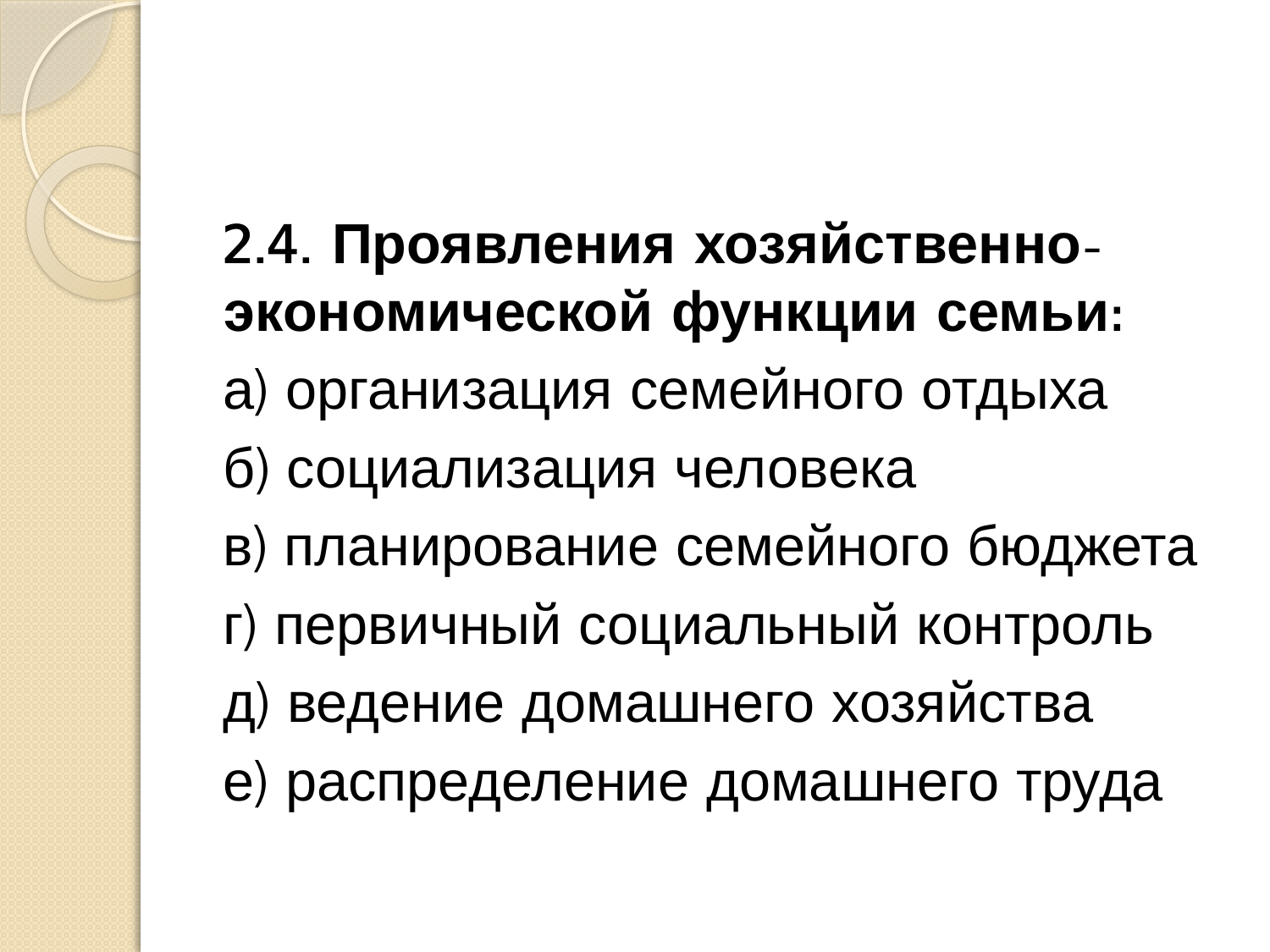

#
2.4. Проявления хозяйственно-экономической функции семьи:
а) организация семейного отдыха
б) социализация человека
в) планирование семейного бюджета
г) первичный социальный контроль
д) ведение домашнего хозяйства
е) распределение домашнего труда